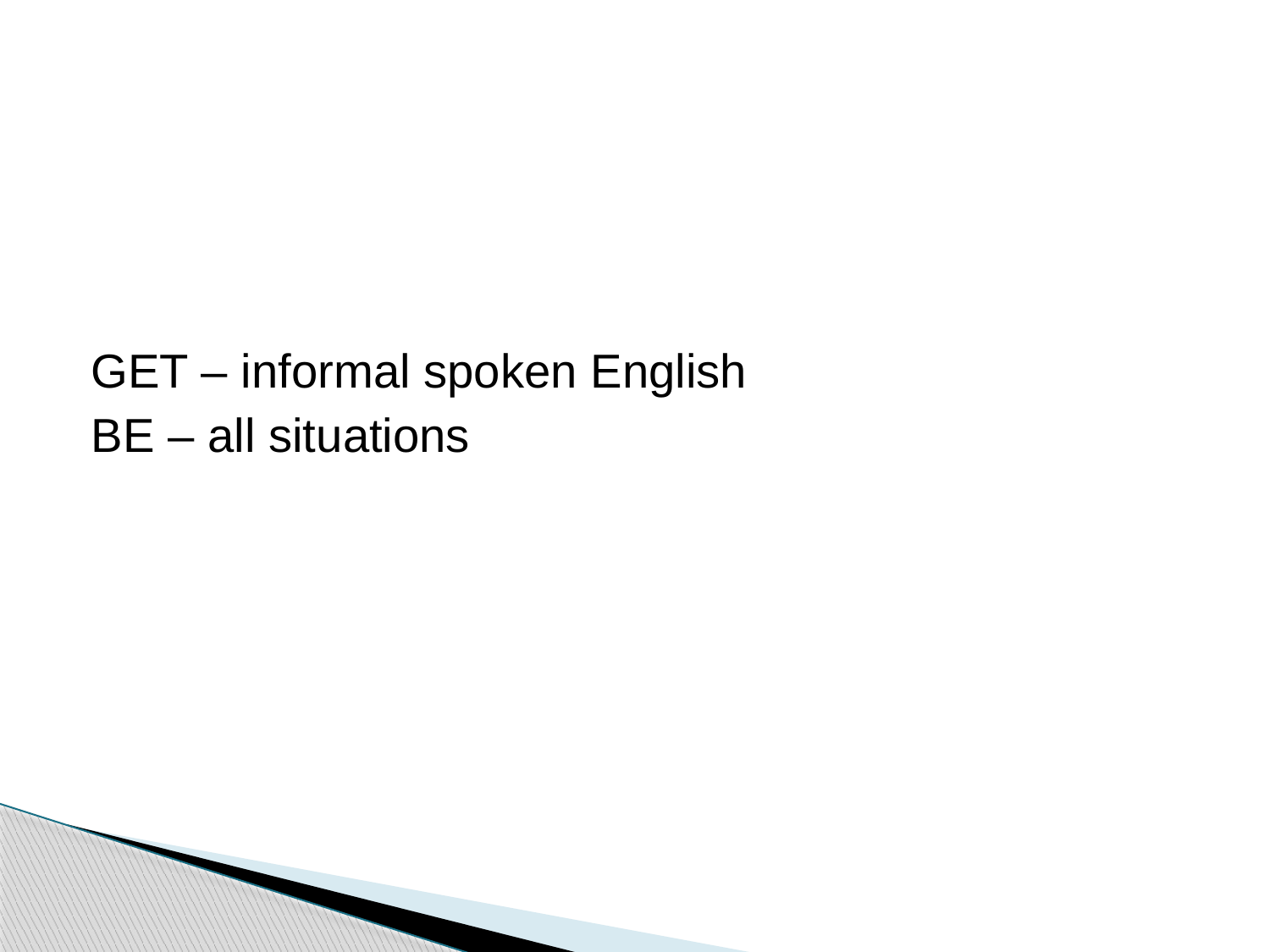

#

GET – informal spoken English
BE – all situations